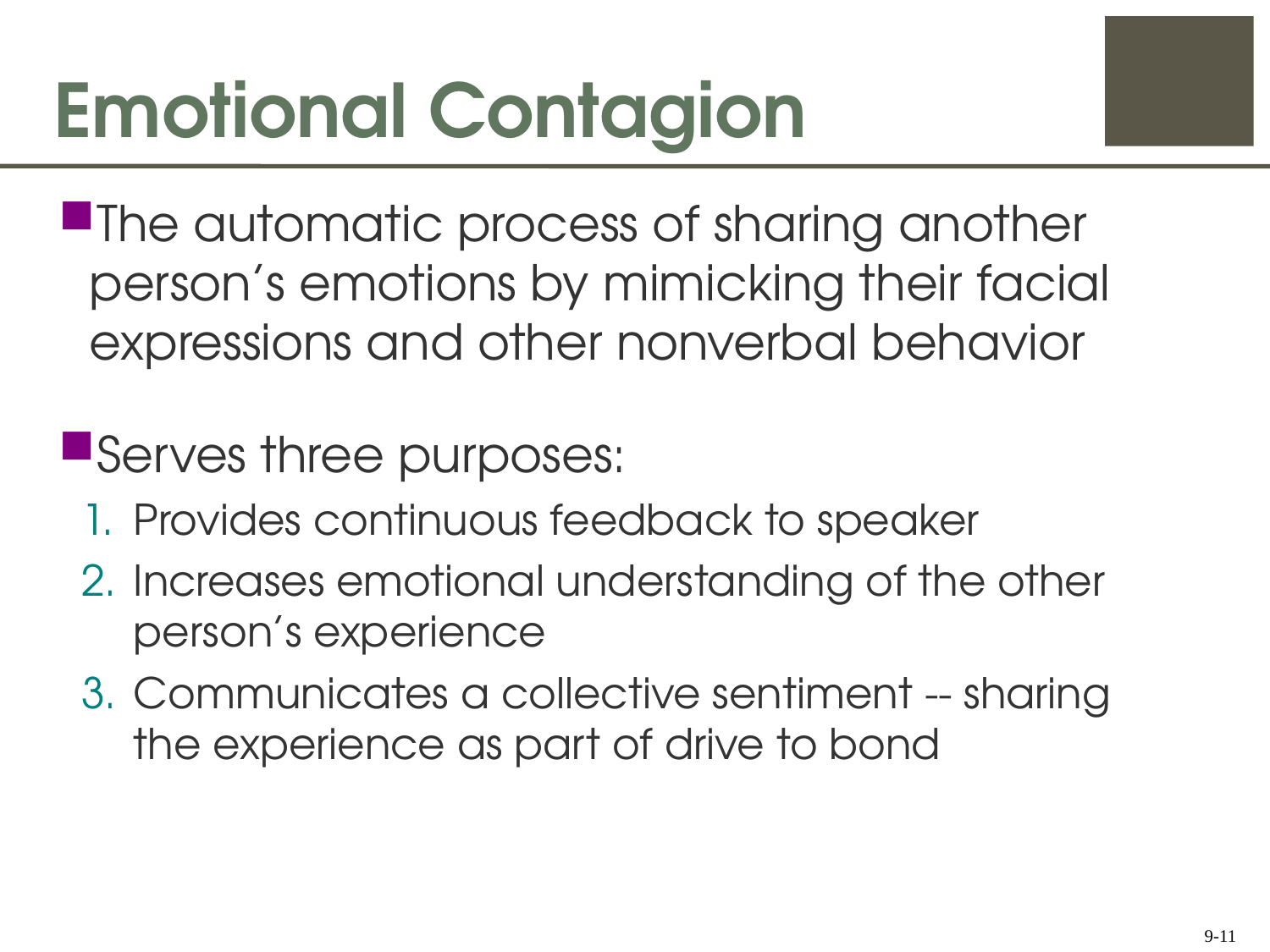

# Emotional Contagion
The automatic process of sharing another person’s emotions by mimicking their facial expressions and other nonverbal behavior
Serves three purposes:
Provides continuous feedback to speaker
Increases emotional understanding of the other person’s experience
Communicates a collective sentiment -- sharing the experience as part of drive to bond